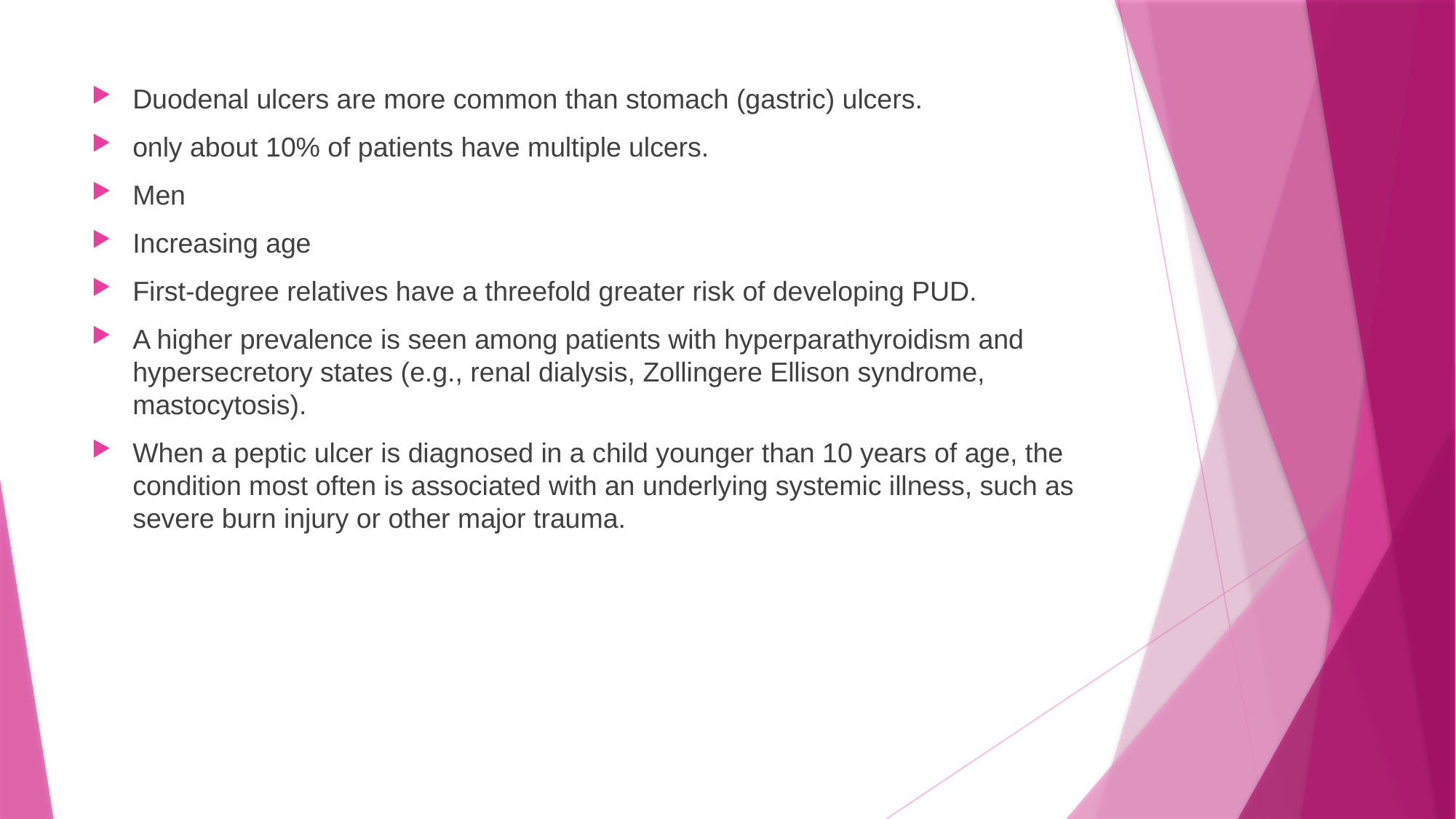

Duodenal ulcers are more common than stomach (gastric) ulcers.
only about 10% of patients have multiple ulcers.
Men
Increasing age
First-degree relatives have a threefold greater risk of developing PUD.
A higher prevalence is seen among patients with hyperparathyroidism and hypersecretory states (e.g., renal dialysis, Zollingere Ellison syndrome, mastocytosis).
When a peptic ulcer is diagnosed in a child younger than 10 years of age, the condition most often is associated with an underlying systemic illness, such as severe burn injury or other major trauma.